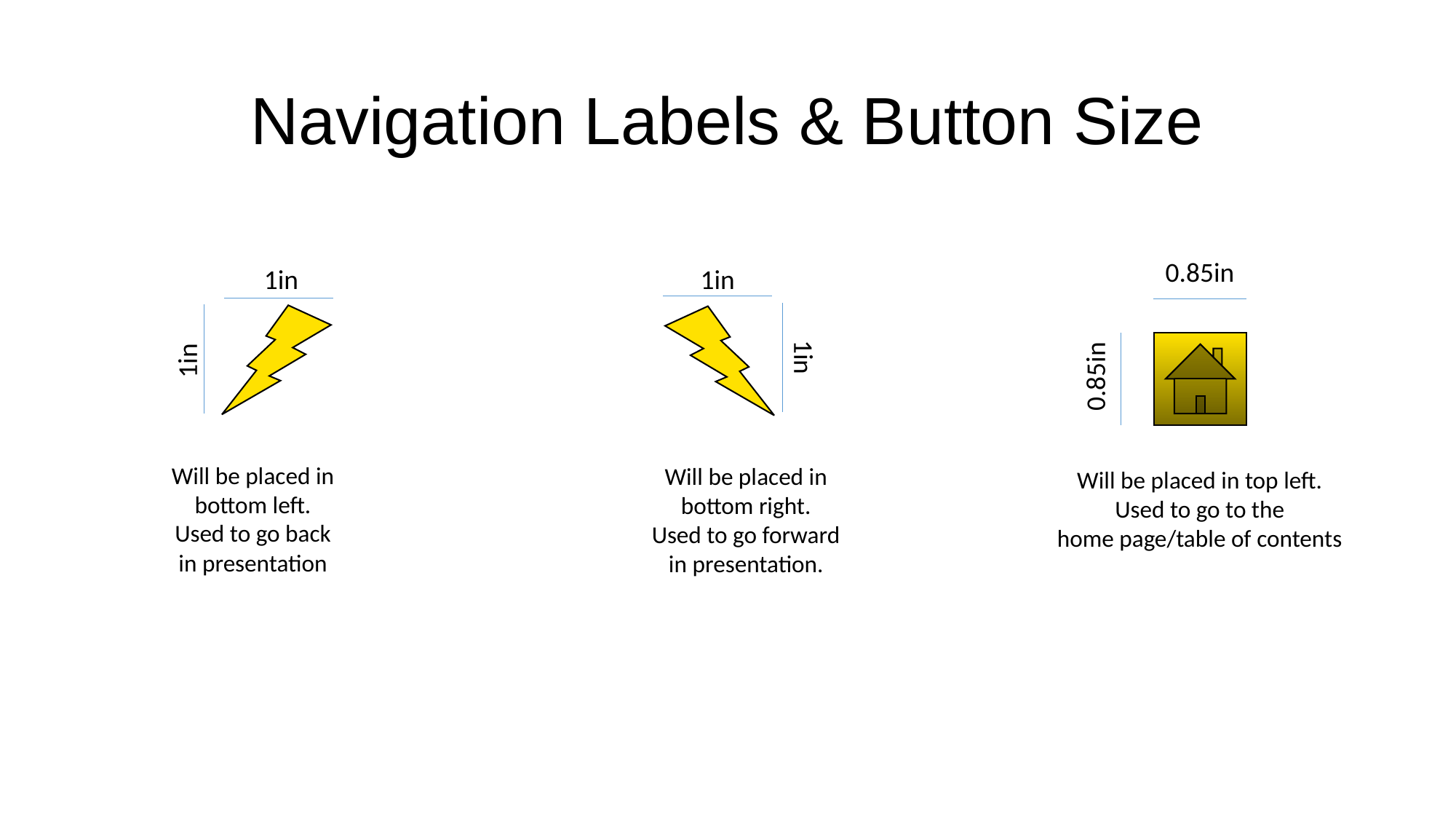

# Navigation Labels & Button Size
0.85in
1in
1in

1in
1in
0.85in
Will be placed in
bottom left.
Used to go back
in presentation
Will be placed in
bottom right.
Used to go forward
in presentation.
Will be placed in top left.
Used to go to the
home page/table of contents